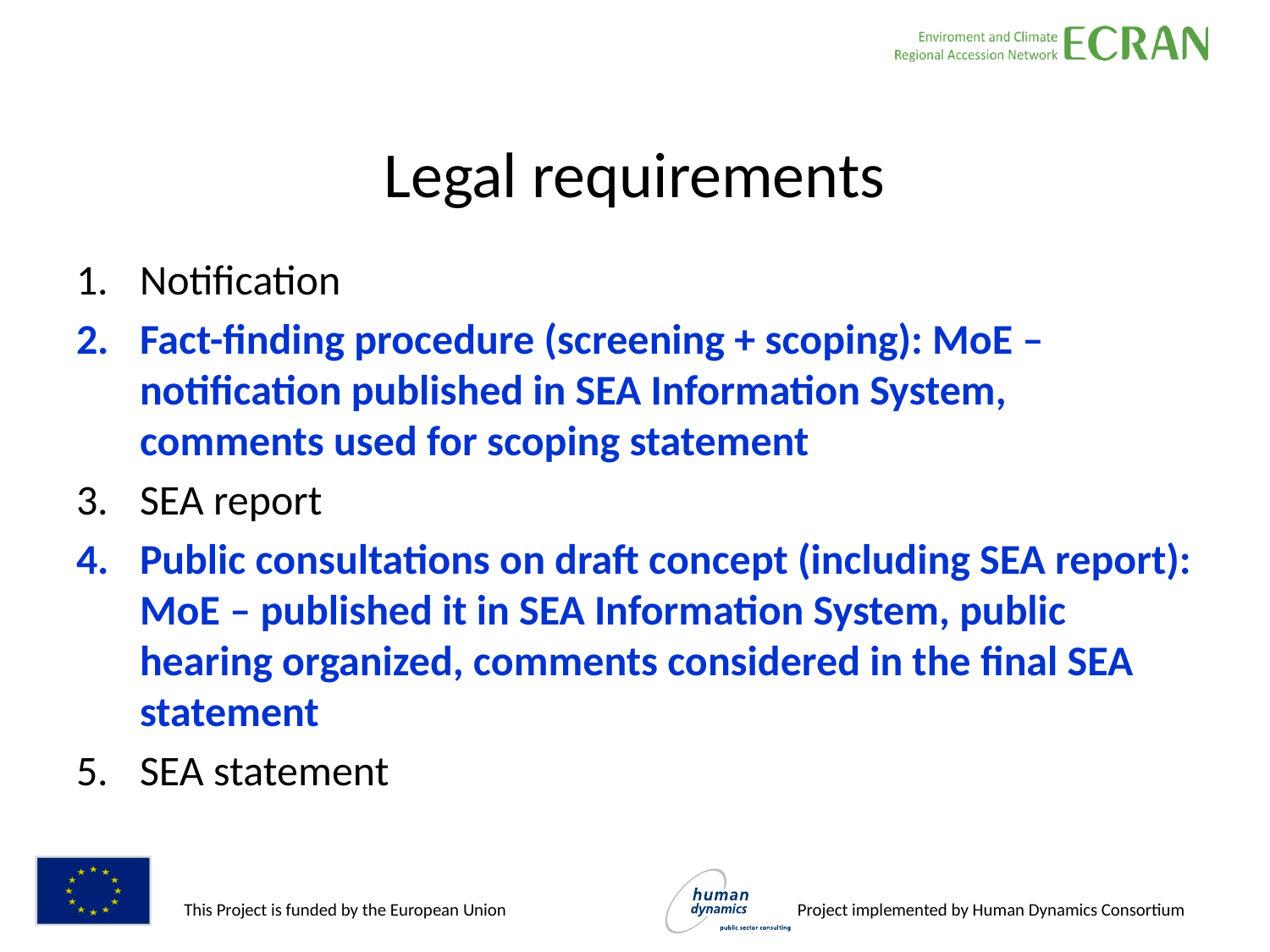

# Legal requirements
Notification
Fact-finding procedure (screening + scoping): MoE – notification published in SEA Information System, comments used for scoping statement
SEA report
Public consultations on draft concept (including SEA report): MoE – published it in SEA Information System, public hearing organized, comments considered in the final SEA statement
SEA statement